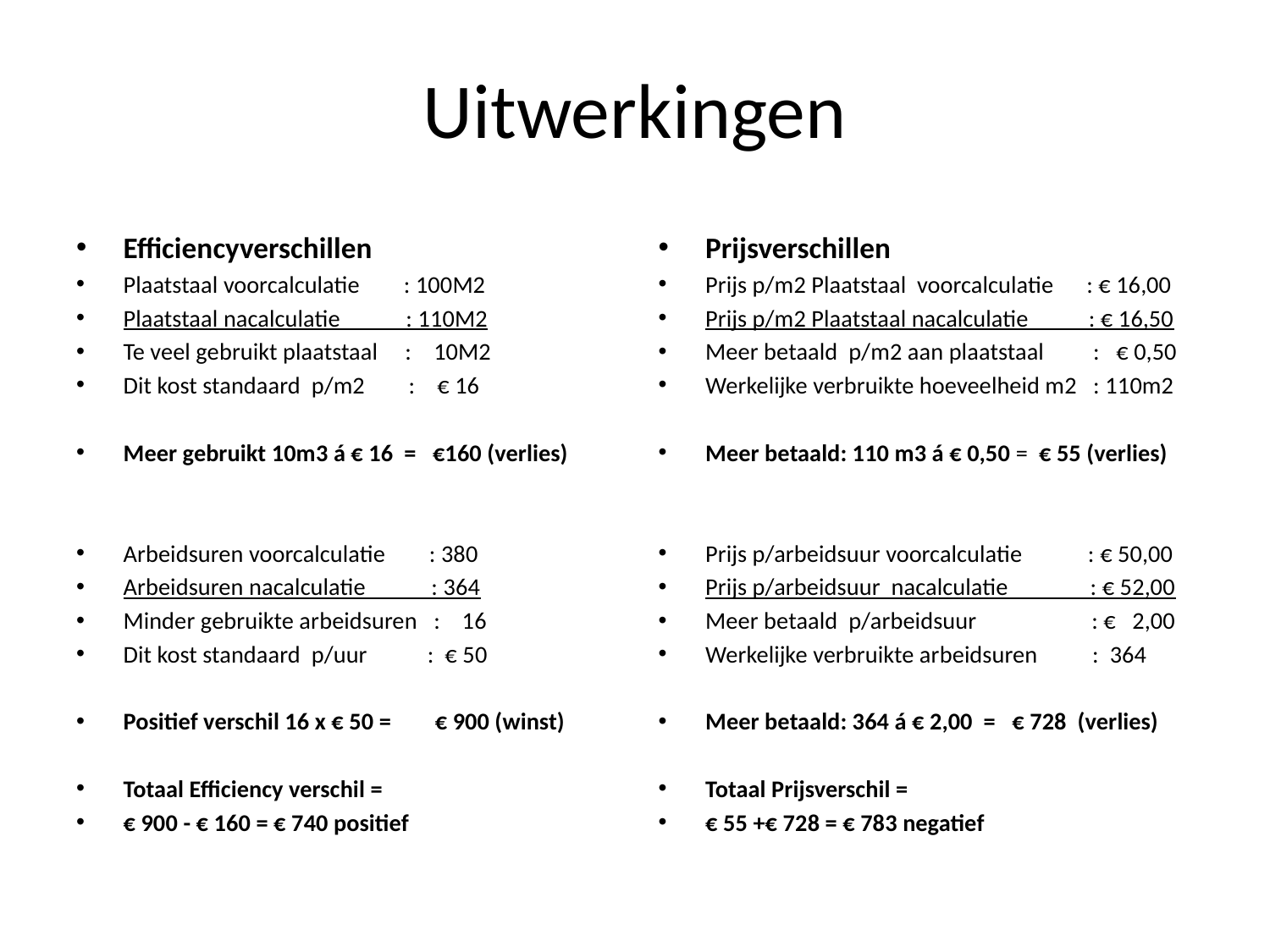

# Uitwerkingen
Efficiencyverschillen
Plaatstaal voorcalculatie        : 100M2
Plaatstaal nacalculatie            : 110M2
Te veel gebruikt plaatstaal     :    10M2
Dit kost standaard  p/m2        :    € 16

Meer gebruikt 10m3 á € 16  =   €160 (verlies)

Arbeidsuren voorcalculatie        : 380
Arbeidsuren nacalculatie            : 364
Minder gebruikte arbeidsuren   :    16
Dit kost standaard  p/uur           :  € 50

Positief verschil 16 x € 50 =        € 900 (winst)

Totaal Efficiency verschil =
€ 900 - € 160 = € 740 positief

Prijsverschillen
Prijs p/m2 Plaatstaal  voorcalculatie      : € 16,00
Prijs p/m2 Plaatstaal nacalculatie           : € 16,50
Meer betaald  p/m2 aan plaatstaal         :   € 0,50
Werkelijke verbruikte hoeveelheid m2   : 110m2

Meer betaald: 110 m3 á € 0,50 =  € 55 (verlies)

Prijs p/arbeidsuur voorcalculatie            : € 50,00
Prijs p/arbeidsuur  nacalculatie               : € 52,00
Meer betaald  p/arbeidsuur                     : €   2,00
Werkelijke verbruikte arbeidsuren          :  364

Meer betaald: 364 á € 2,00  =   € 728  (verlies)

Totaal Prijsverschil =
€ 55 +€ 728 = € 783 negatief